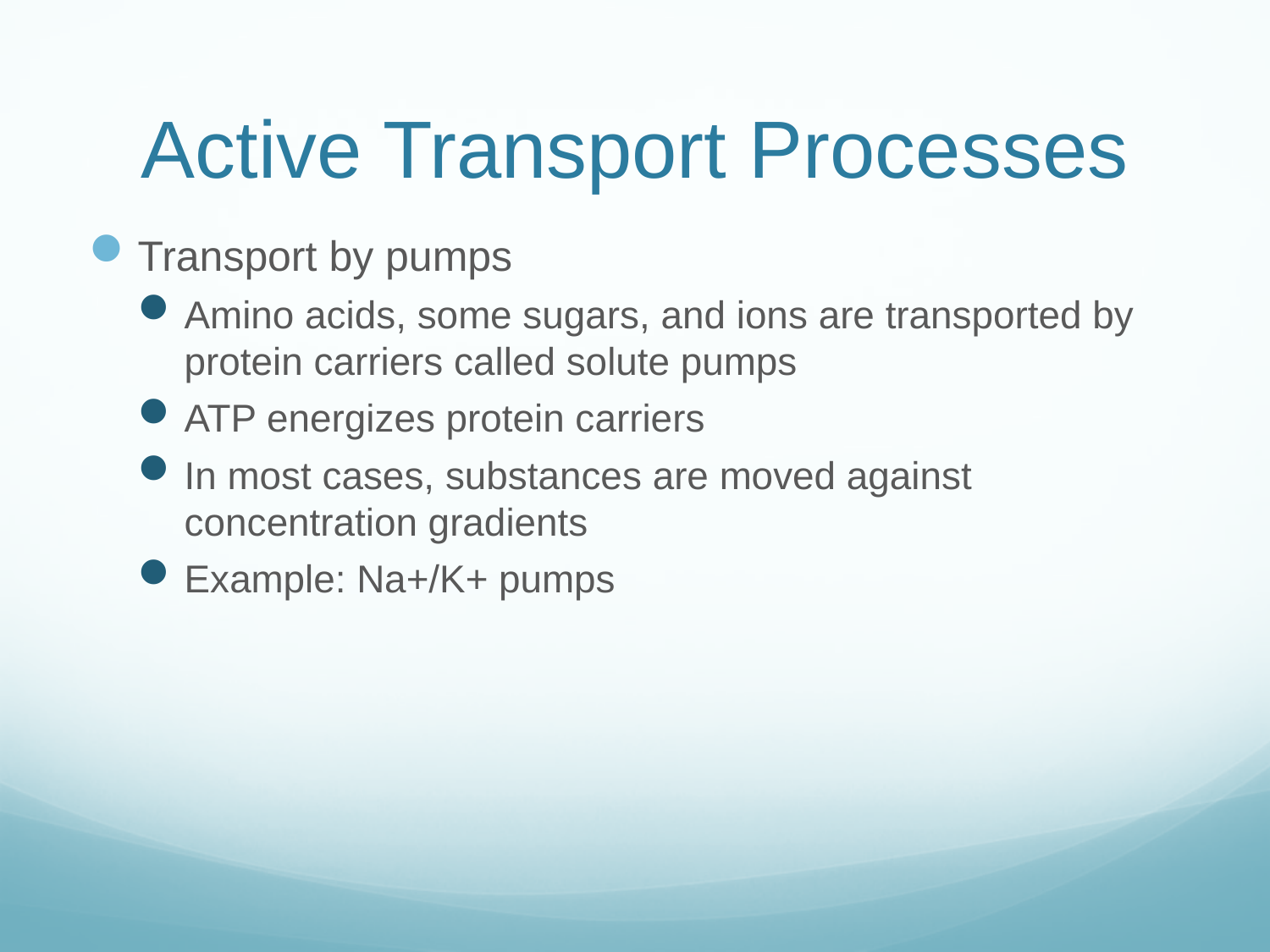

# Active Transport Processes
Transport by pumps
Amino acids, some sugars, and ions are transported by protein carriers called solute pumps
ATP energizes protein carriers
In most cases, substances are moved against concentration gradients
Example: Na+/K+ pumps